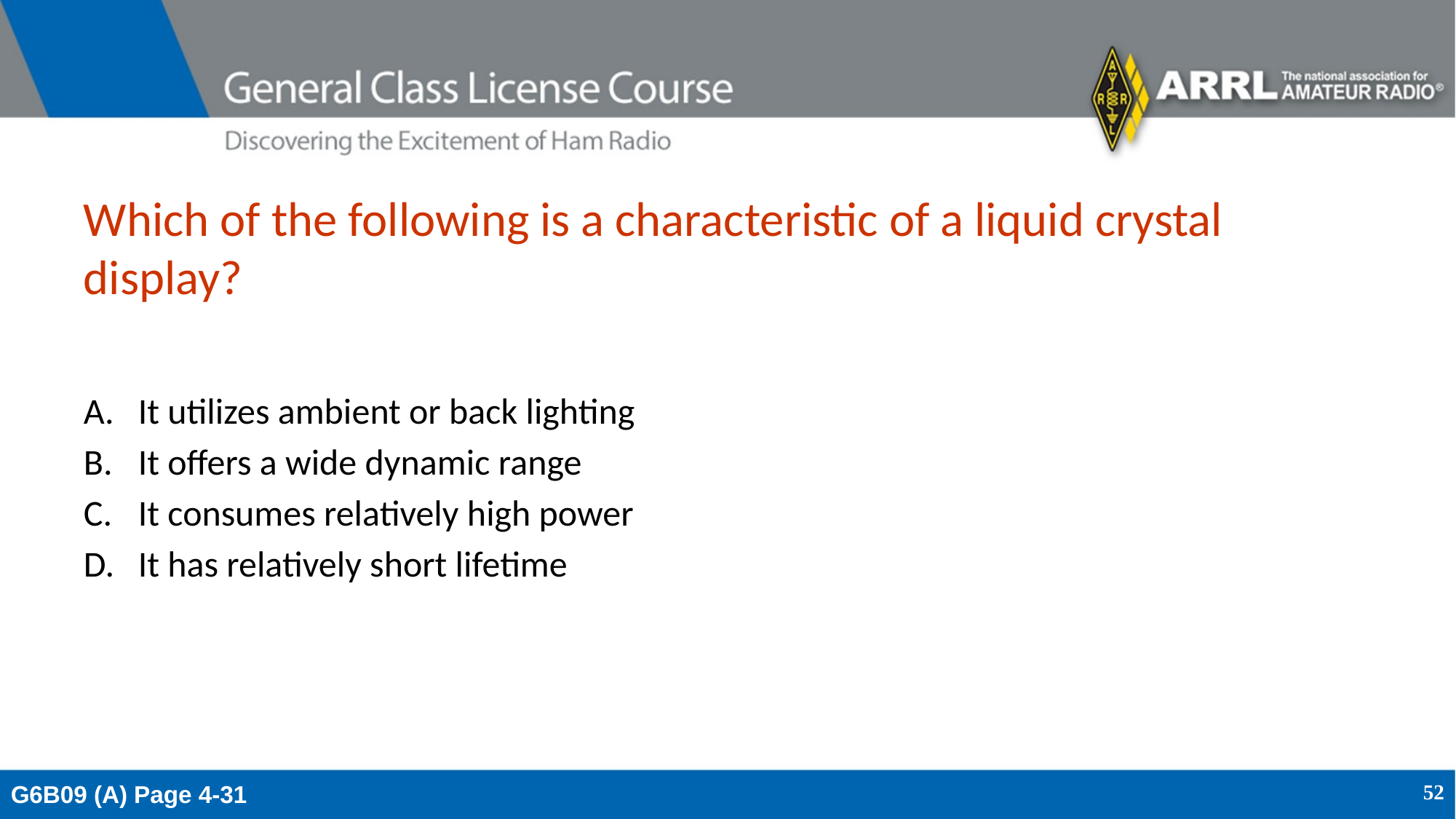

# Which of the following is a characteristic of a liquid crystal display?
It utilizes ambient or back lighting
It offers a wide dynamic range
It consumes relatively high power
It has relatively short lifetime
G6B09 (A) Page 4-31
52